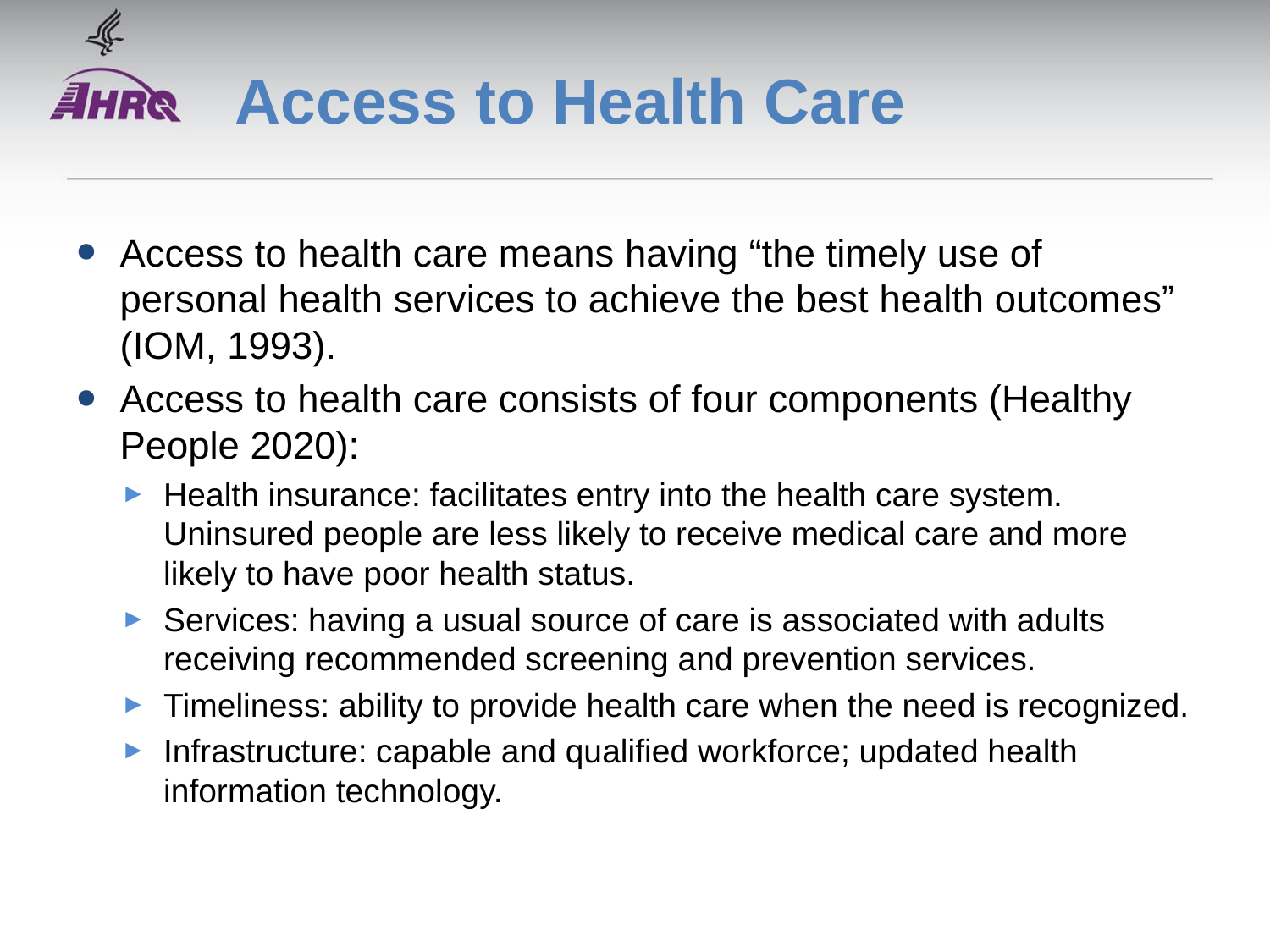

# Access to Health Care
Access to health care means having “the timely use of personal health services to achieve the best health outcomes” (IOM, 1993).
Access to health care consists of four components (Healthy People 2020):
Health insurance: facilitates entry into the health care system. Uninsured people are less likely to receive medical care and more likely to have poor health status.
Services: having a usual source of care is associated with adults receiving recommended screening and prevention services.
Timeliness: ability to provide health care when the need is recognized.
Infrastructure: capable and qualified workforce; updated health information technology.